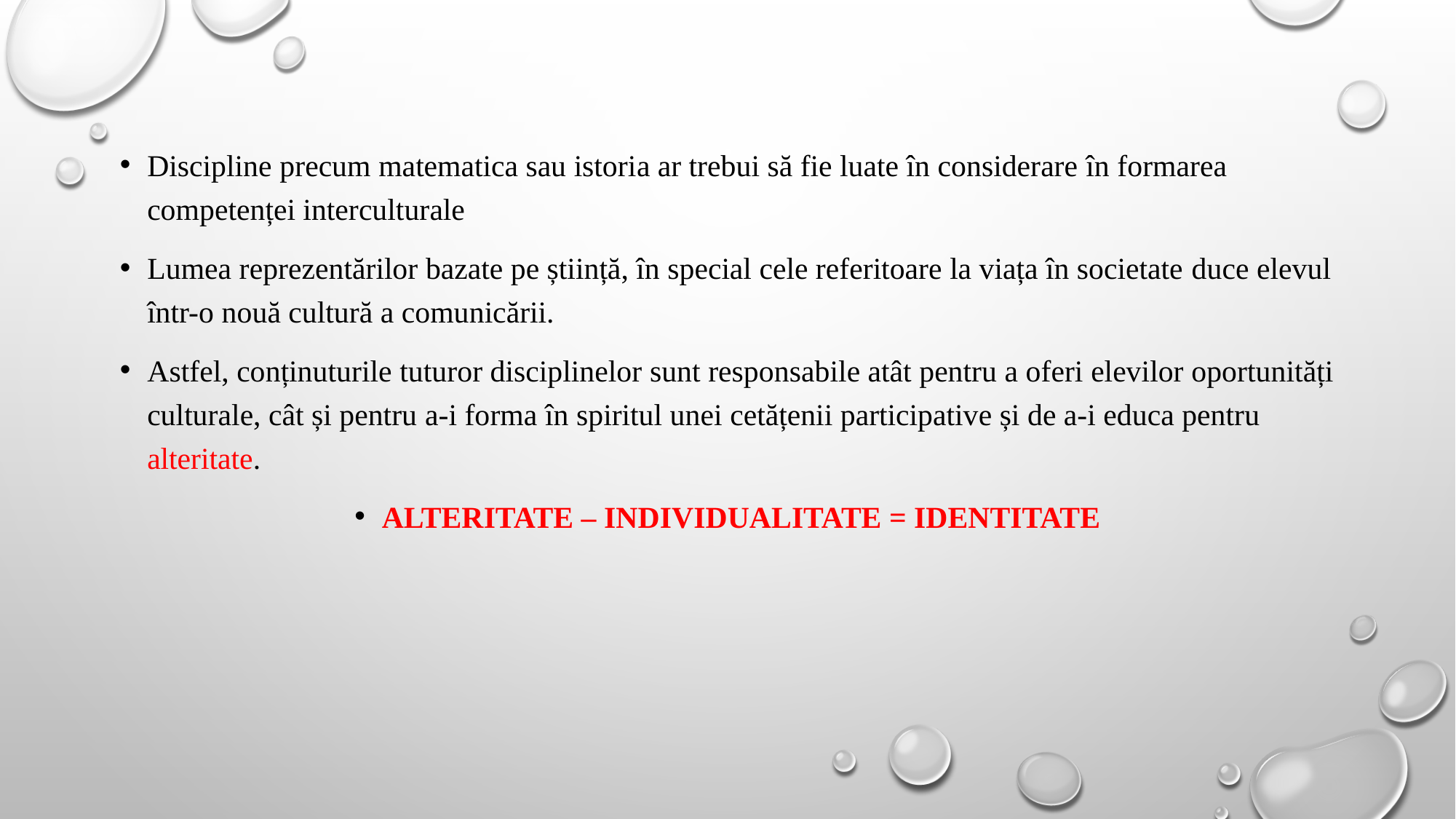

Discipline precum matematica sau istoria ar trebui să fie luate în considerare în formarea competenței interculturale
Lumea reprezentărilor bazate pe știință, în special cele referitoare la viața în societate duce elevul într-o nouă cultură a comunicării.
Astfel, conținuturile tuturor disciplinelor sunt responsabile atât pentru a oferi elevilor oportunități culturale, cât și pentru a-i forma în spiritul unei cetățenii participative și de a-i educa pentru alteritate.
ALTERITATE – INDIVIDUALITATE = IDENTITATE